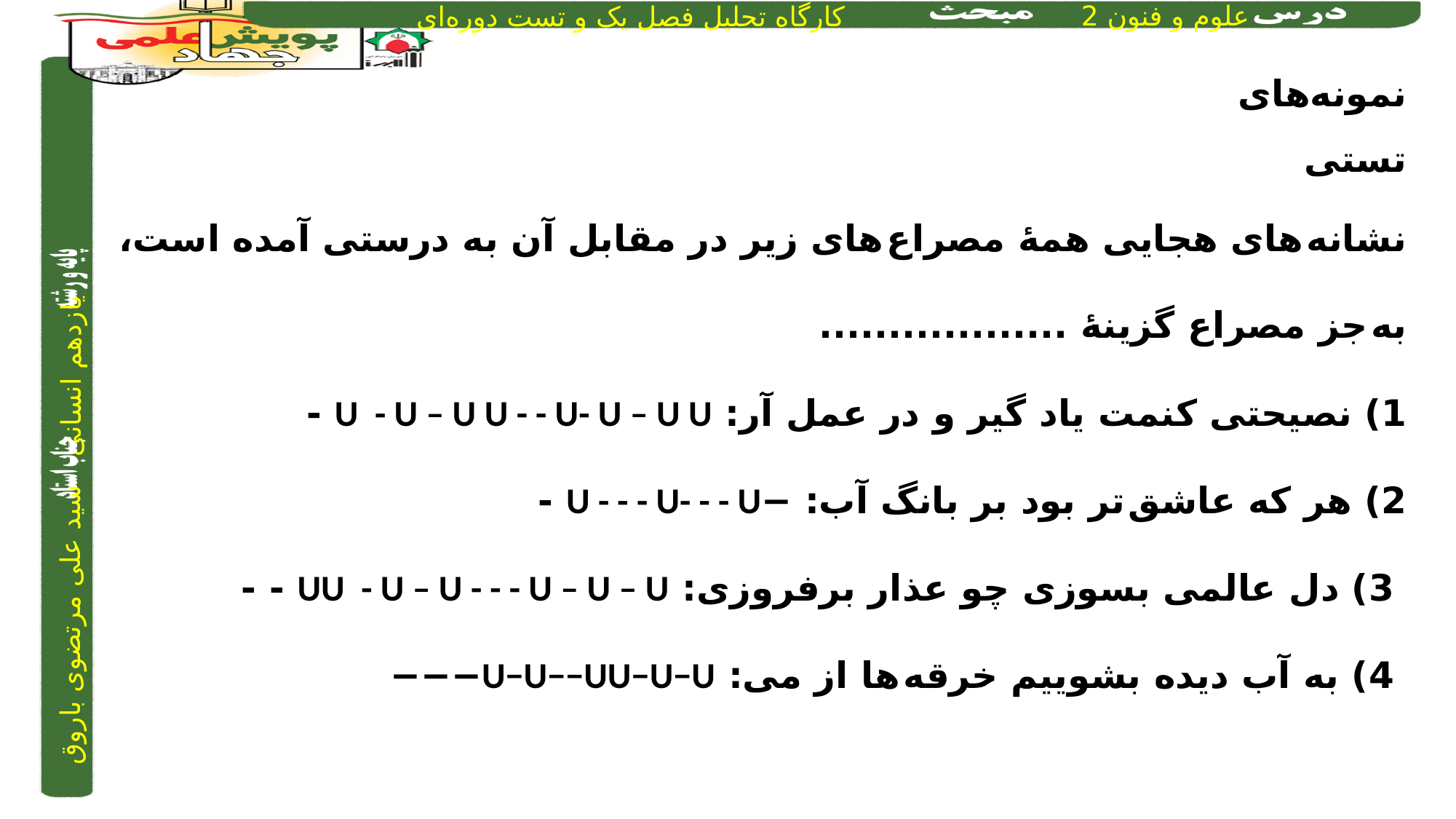

نمونه‌های تستی
نشانه های هجایی همۀ مصراع های زیر در مقابل آن به درستی آمده است، به جز مصراع گزینۀ ..................
1) نصیحتی کنمت یاد گیر و در عمل آر: U  - U – U U - - U- U – U U -
2) هر که عاشق تر بود بر بانگ آب: −U - - - U- - - U -
 3) دل عالمی بسوزی چو عذار برفروزی: UU  - U – U - - - U – U – U - -
 4) به آب دیده بشوییم خرقه ها از می: U−U−−UU−U−U−−−

3